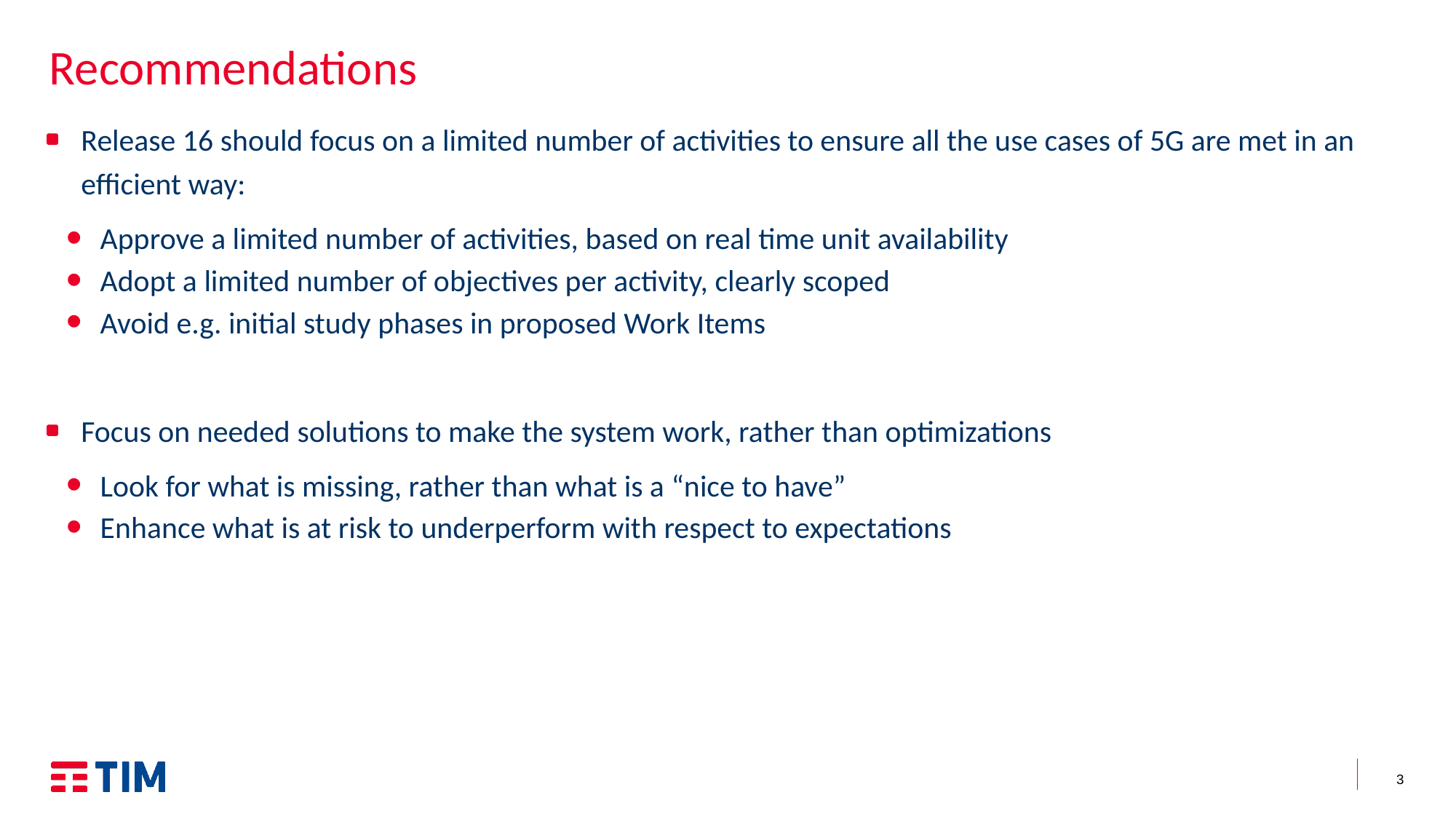

# Recommendations
Release 16 should focus on a limited number of activities to ensure all the use cases of 5G are met in an efficient way:
Approve a limited number of activities, based on real time unit availability
Adopt a limited number of objectives per activity, clearly scoped
Avoid e.g. initial study phases in proposed Work Items

Focus on needed solutions to make the system work, rather than optimizations
Look for what is missing, rather than what is a “nice to have”
Enhance what is at risk to underperform with respect to expectations